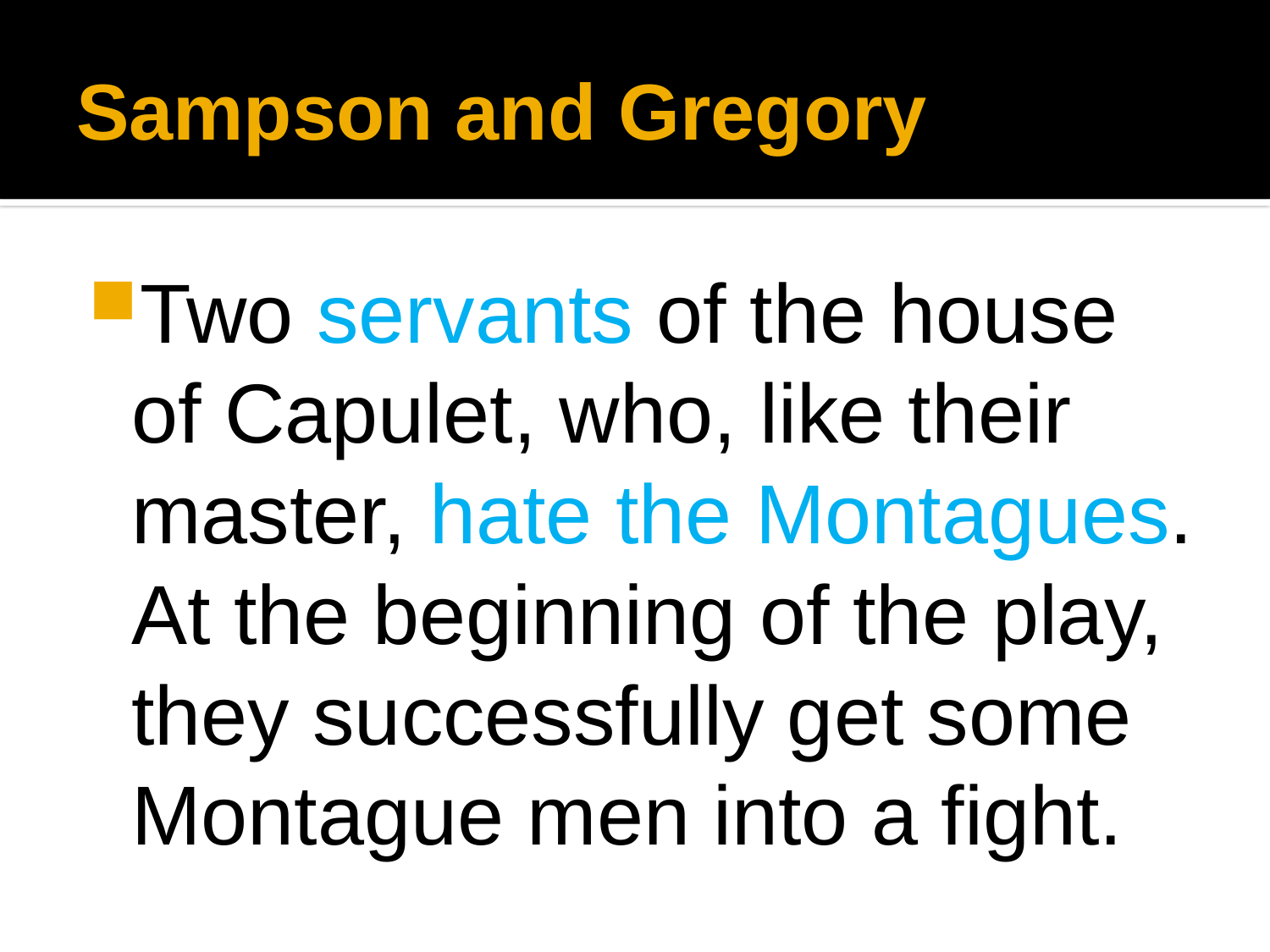

# Sampson and Gregory
Two servants of the house of Capulet, who, like their master, hate the Montagues. At the beginning of the play, they successfully get some Montague men into a fight.